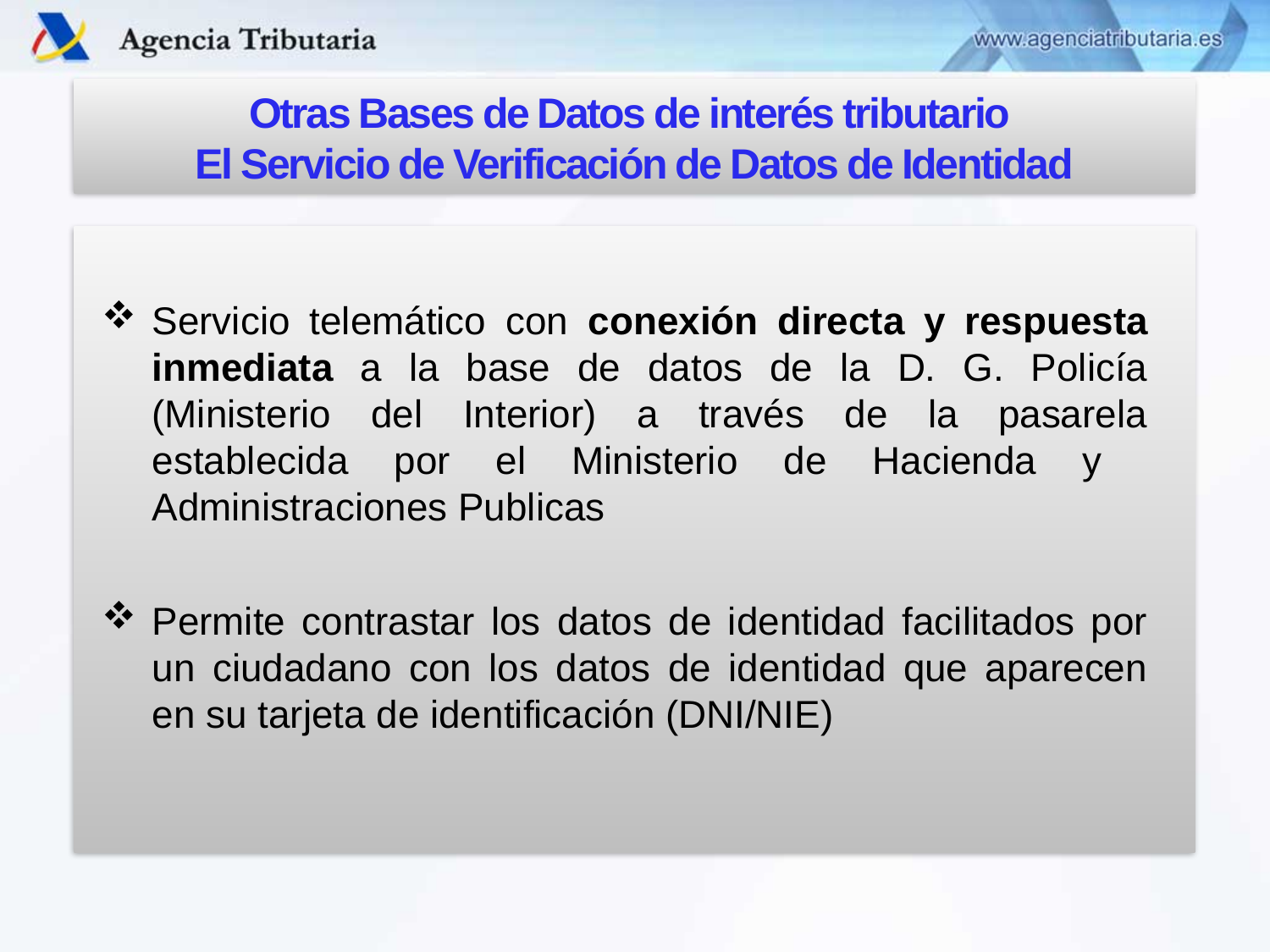

Otras Bases de Datos de interés tributario
El Servicio de Verificación de Datos de Identidad

Servicio telemático con conexión directa y respuesta inmediata a la base de datos de la D. G. Policía (Ministerio del Interior) a través de la pasarela establecida por el Ministerio de Hacienda y  Administraciones Publicas

Permite contrastar los datos de identidad facilitados por un ciudadano con los datos de identidad que aparecen en su tarjeta de identificación (DNI/NIE)